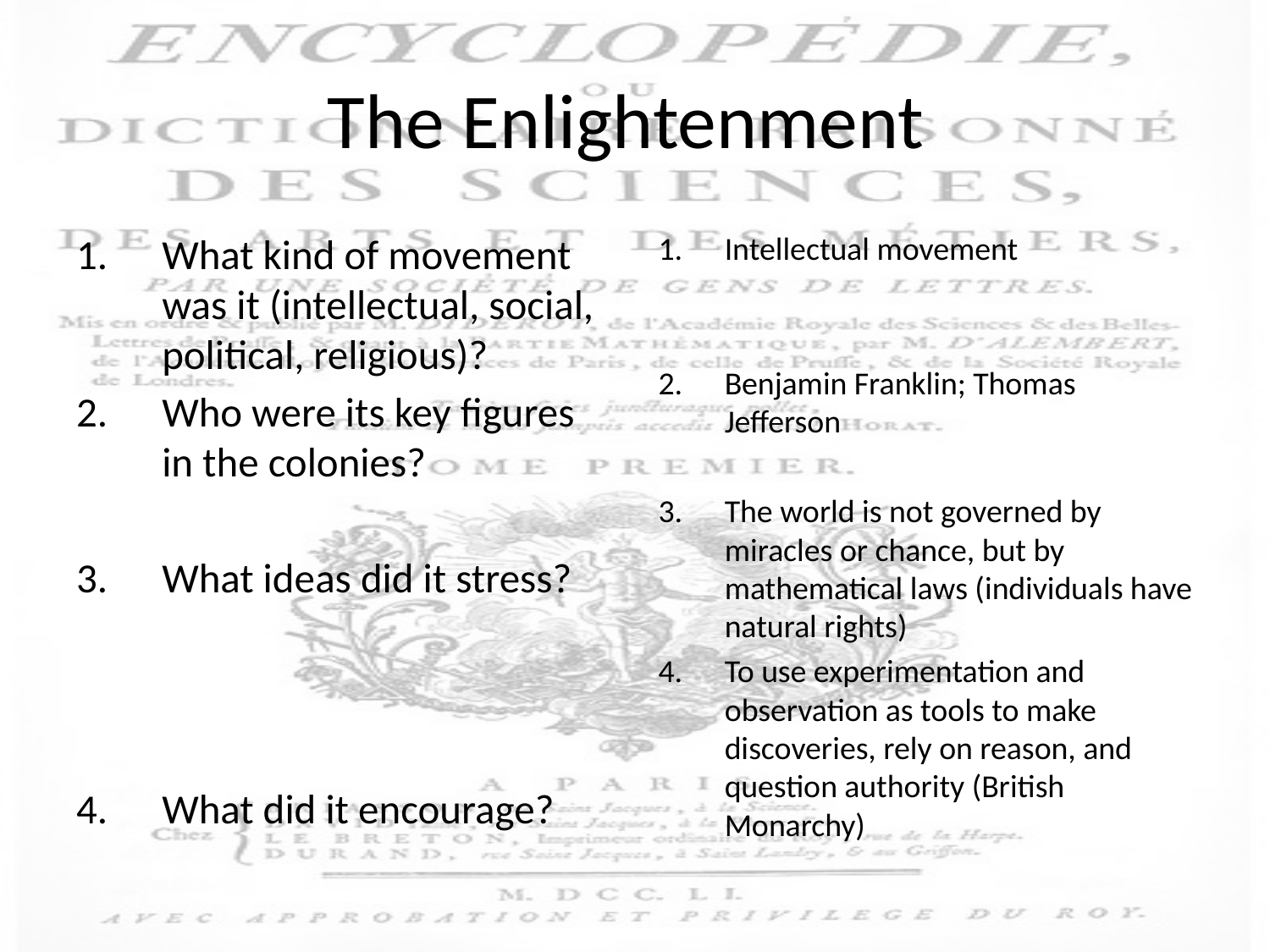

# The Enlightenment
What kind of movement was it (intellectual, social, political, religious)?
Who were its key figures in the colonies?

What ideas did it stress?

What did it encourage?
Intellectual movement

Benjamin Franklin; Thomas Jefferson

The world is not governed by miracles or chance, but by mathematical laws (individuals have natural rights)
To use experimentation and observation as tools to make discoveries, rely on reason, and question authority (British Monarchy)